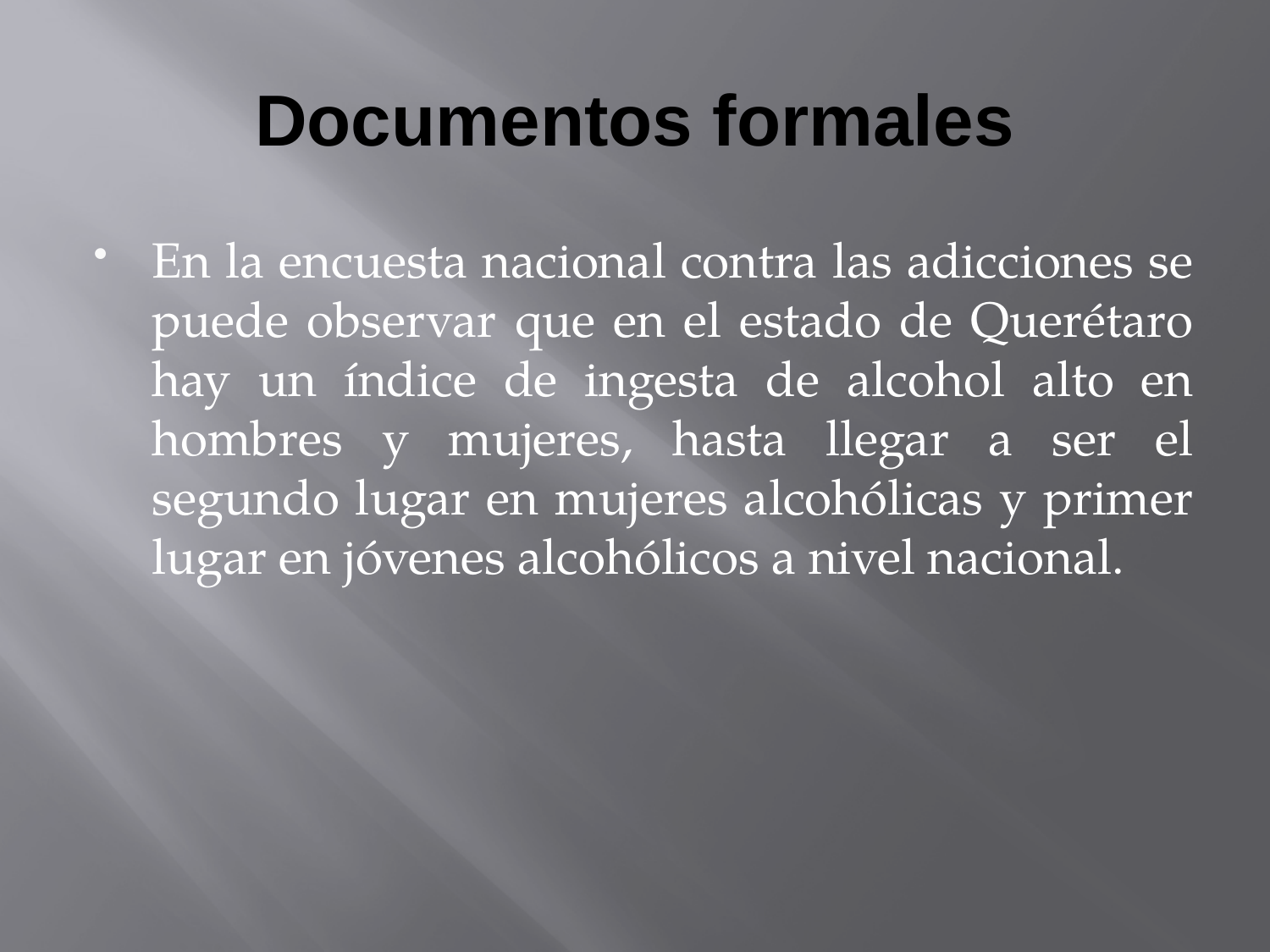

# Documentos formales
En la encuesta nacional contra las adicciones se puede observar que en el estado de Querétaro hay un índice de ingesta de alcohol alto en hombres y mujeres, hasta llegar a ser el segundo lugar en mujeres alcohólicas y primer lugar en jóvenes alcohólicos a nivel nacional.